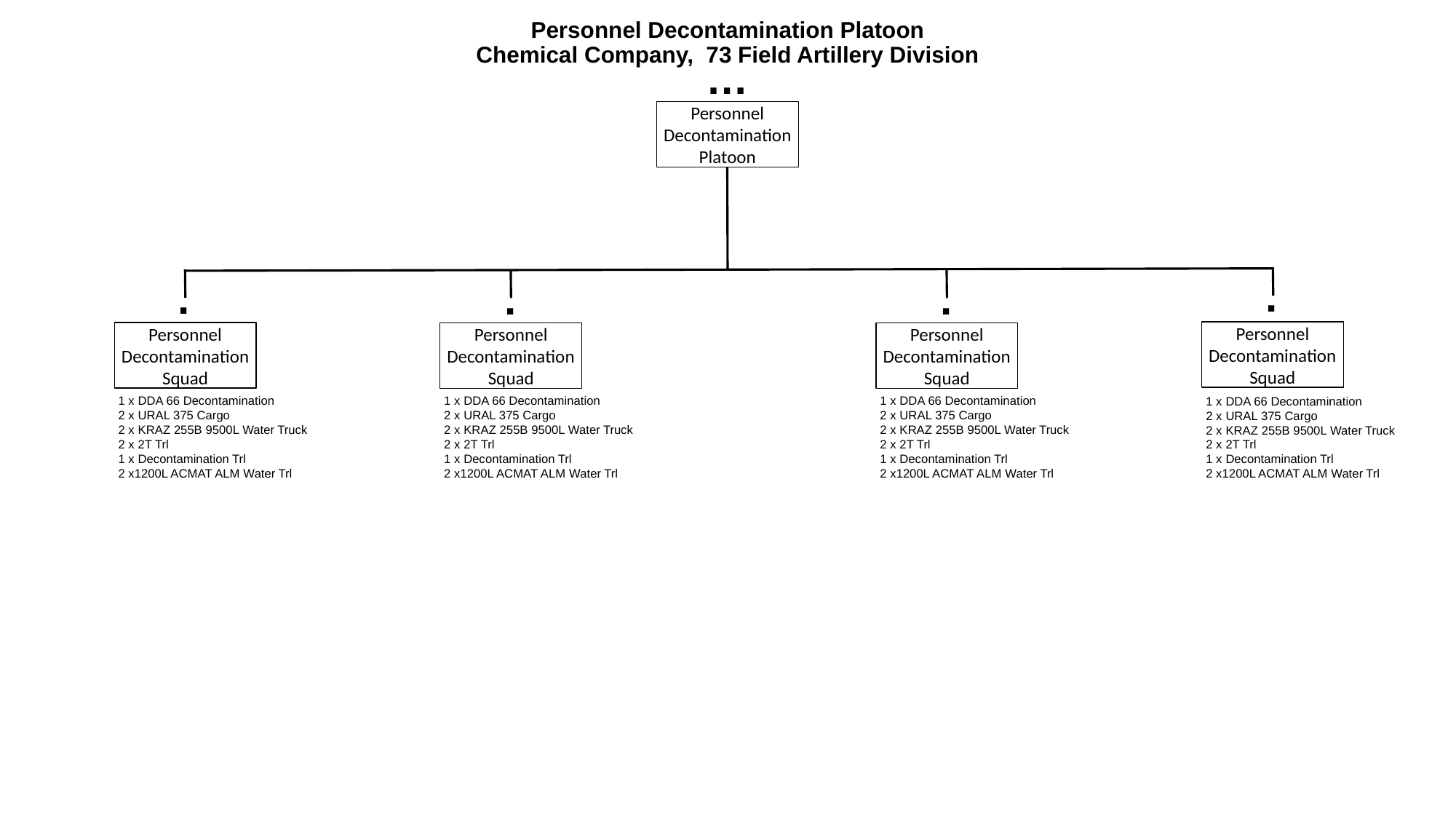

# Personnel Decontamination Platoon Chemical Company,  73 Field Artillery Division
…
Personnel Decontamination Platoon
.
.
.
.
Personnel Decontamination
Squad
Personnel Decontamination
Squad
Personnel Decontamination
Squad
Personnel Decontamination
Squad
1 x DDA 66 Decontamination
2 x URAL 375 Cargo
2 x KRAZ 255B 9500L Water Truck
2 x 2T Trl
1 x Decontamination Trl
2 x1200L ACMAT ALM Water Trl
1 x DDA 66 Decontamination
2 x URAL 375 Cargo
2 x KRAZ 255B 9500L Water Truck
2 x 2T Trl
1 x Decontamination Trl
2 x1200L ACMAT ALM Water Trl
1 x DDA 66 Decontamination
2 x URAL 375 Cargo
2 x KRAZ 255B 9500L Water Truck
2 x 2T Trl
1 x Decontamination Trl
2 x1200L ACMAT ALM Water Trl
1 x DDA 66 Decontamination
2 x URAL 375 Cargo
2 x KRAZ 255B 9500L Water Truck
2 x 2T Trl
1 x Decontamination Trl
2 x1200L ACMAT ALM Water Trl